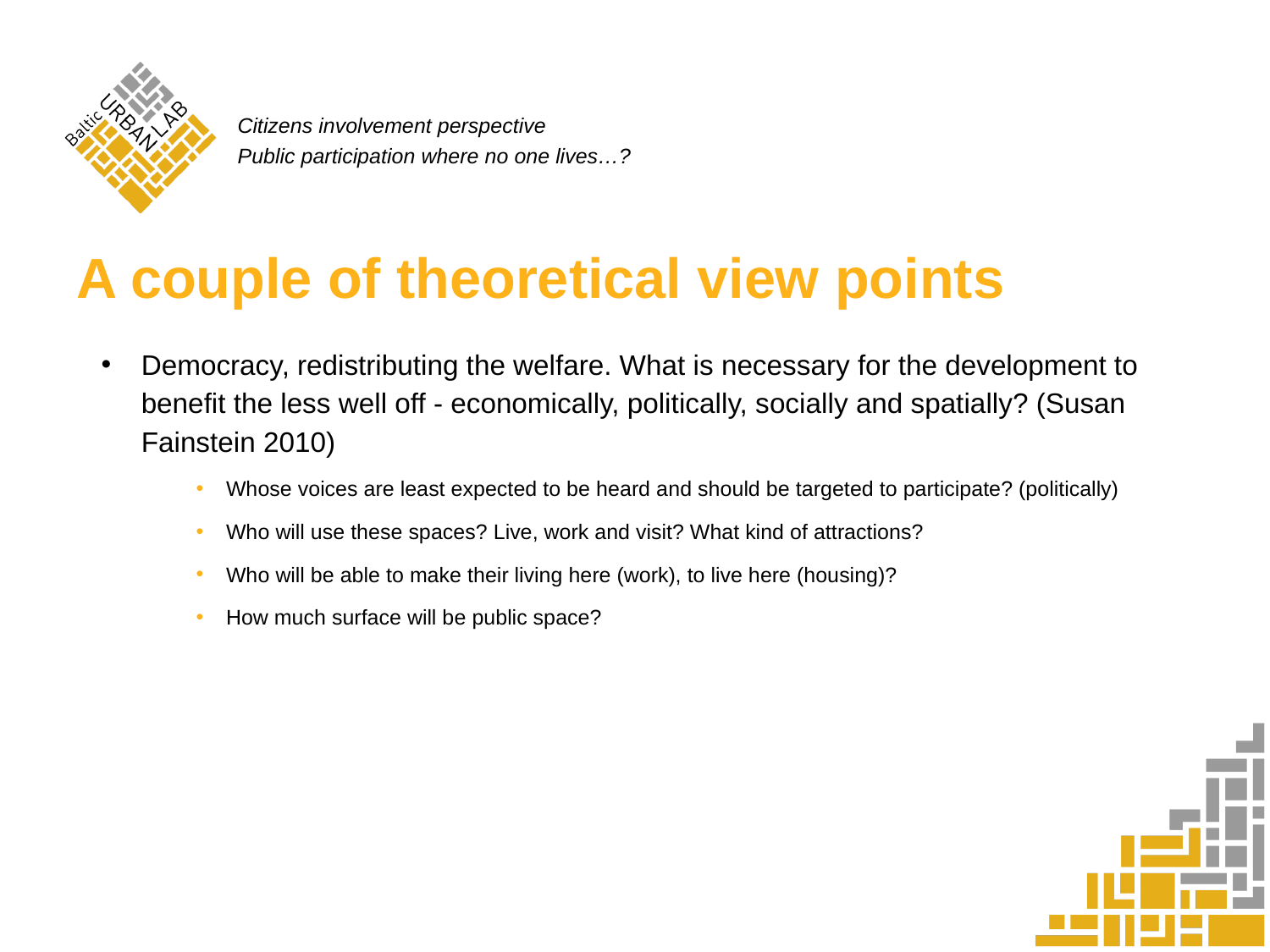

Citizens involvement perspective
Public participation where no one lives…?

# A couple of theoretical view points
Democracy, redistributing the welfare. What is necessary for the development to benefit the less well off - economically, politically, socially and spatially? (Susan Fainstein 2010)
Whose voices are least expected to be heard and should be targeted to participate? (politically)
Who will use these spaces? Live, work and visit? What kind of attractions?
Who will be able to make their living here (work), to live here (housing)?
How much surface will be public space?